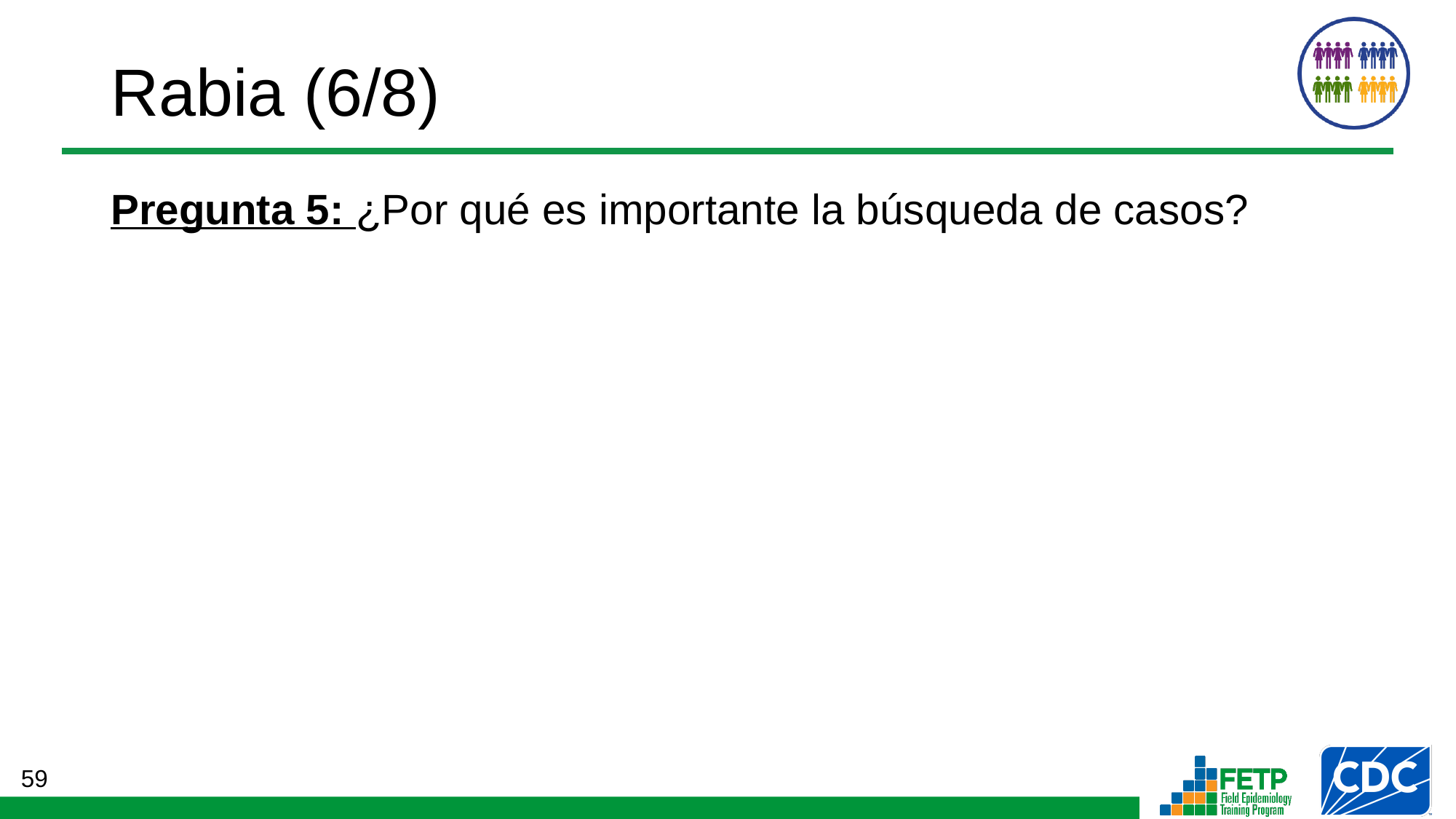

# Rabia (6/8)
Pregunta 5: ¿Por qué es importante la búsqueda de casos?